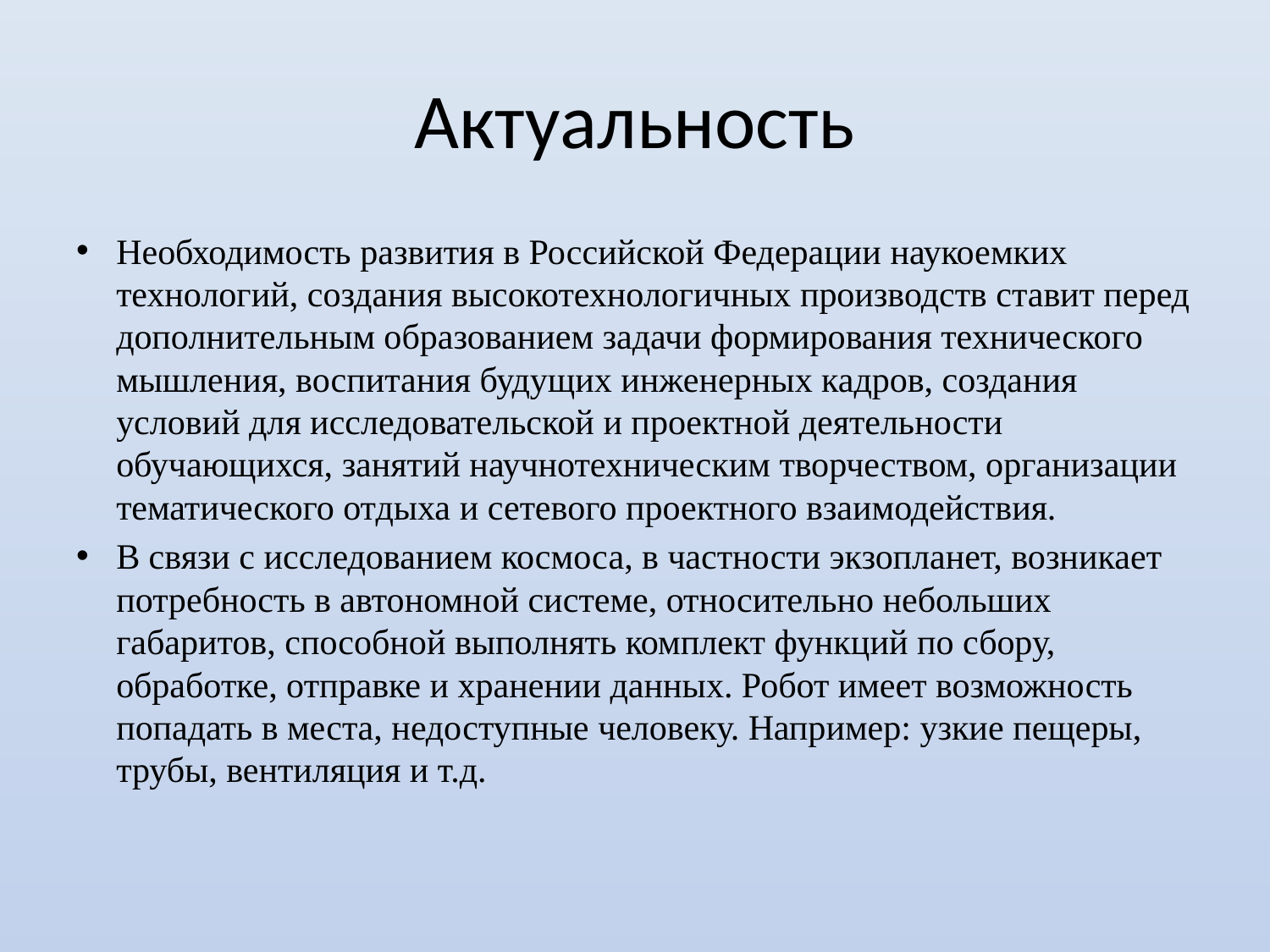

# Актуальность
Необходимость развития в Российской Федерации наукоемких технологий, создания высокотехнологичных производств ставит перед дополнительным образованием задачи формирования технического мышления, воспитания будущих инженерных кадров, создания условий для исследовательской и проектной деятельности обучающихся, занятий научнотехническим творчеством, организации тематического отдыха и сетевого проектного взаимодействия.
В связи с исследованием космоса, в частности экзопланет, возникает потребность в автономной системе, относительно небольших габаритов, способной выполнять комплект функций по сбору, обработке, отправке и хранении данных. Робот имеет возможность попадать в места, недоступные человеку. Например: узкие пещеры, трубы, вентиляция и т.д.